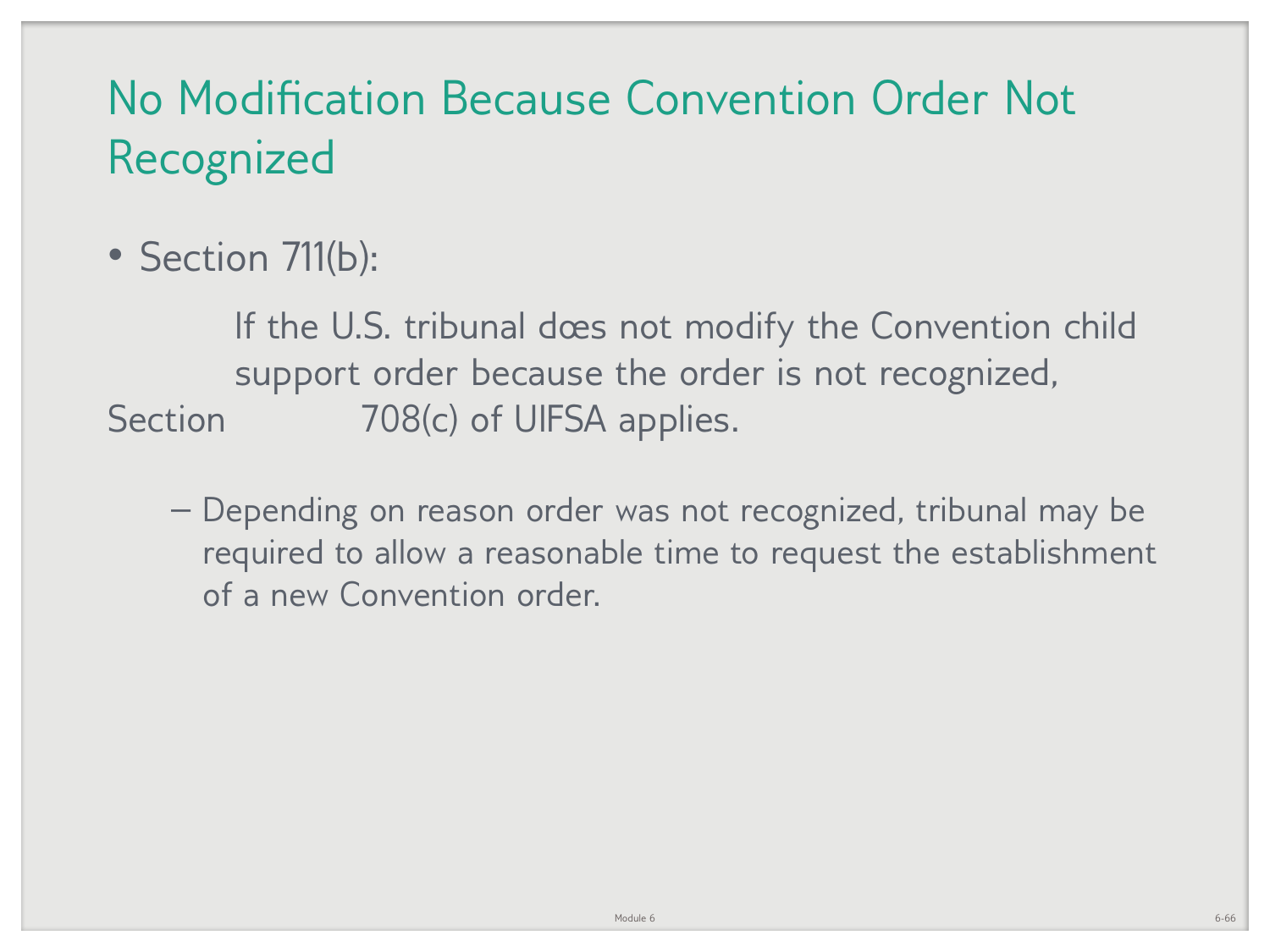

# No Modification Because Convention Order Not Recognized
Section 711(b):
	If the U.S. tribunal does not modify the Convention child 	support order because the order is not recognized, Section 	708(c) of UIFSA applies.

Depending on reason order was not recognized, tribunal may be required to allow a reasonable time to request the establishment of a new Convention order.

Module 6
6-66